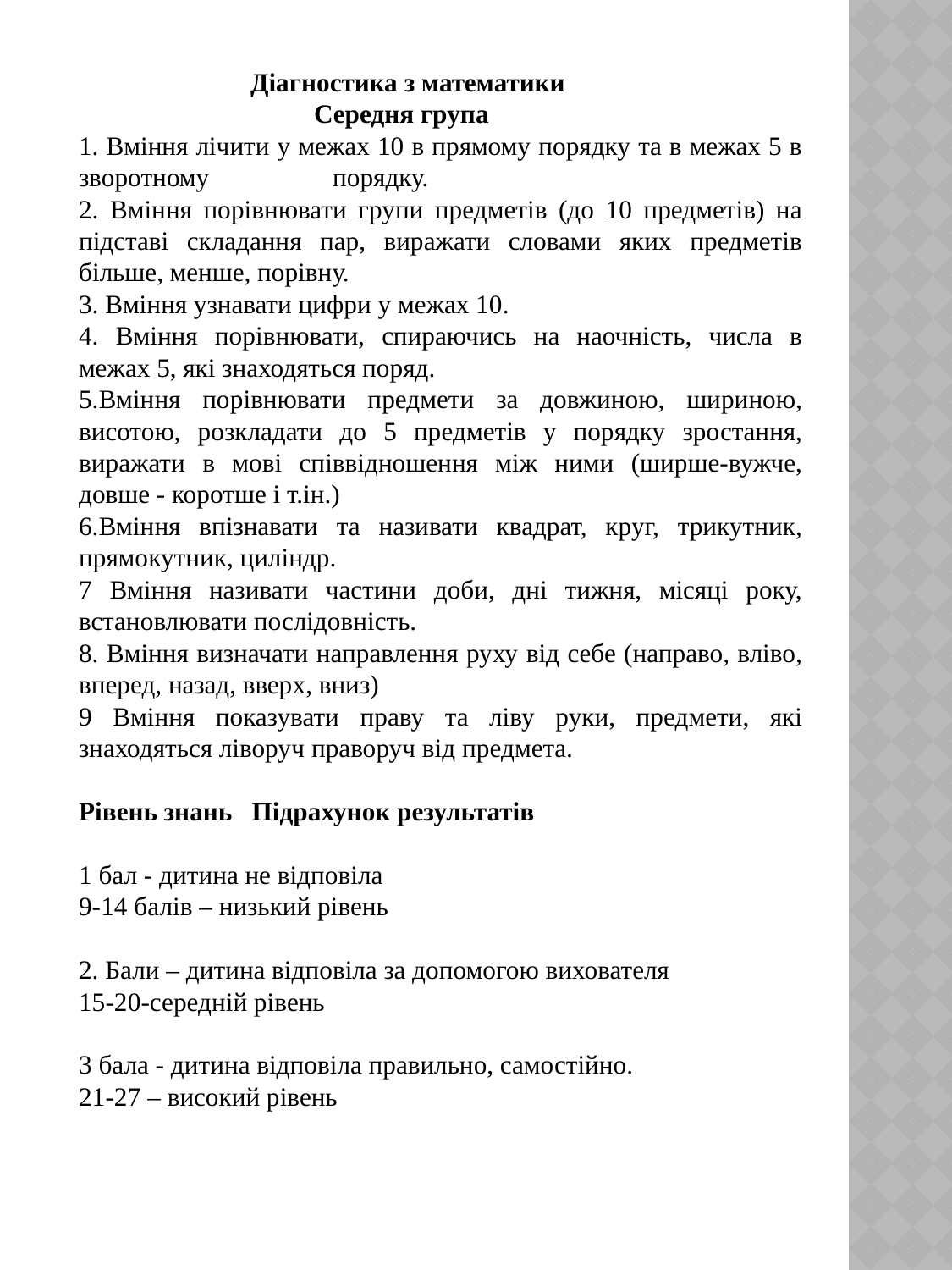

Діагностика з математики
Середня група
1. Вміння лічити у межах 10 в прямому порядку та в межах 5 в зворотному	порядку.
2. Вміння порівнювати групи предметів (до 10 предметів) на підставі складання пар, виражати словами яких предметів більше, менше, порівну.
3. Вміння узнавати цифри у межах 10.
4. Вміння порівнювати, спираючись на наочність, числа в межах 5, які знаходяться поряд.
5.Вміння порівнювати предмети за довжиною, шириною, висотою, розкладати до 5 предметів у порядку зростання, виражати в мові співвідношення між ними (ширше-вужче, довше - коротше і т.ін.)
6.Вміння впізнавати та називати квадрат, круг, трикутник, прямокутник, циліндр.
7 Вміння називати частини доби, дні тижня, місяці року, встановлювати послідовність.
8. Вміння визначати направлення руху від себе (направо, вліво, вперед, назад, вверх, вниз)
9 Вміння показувати праву та ліву руки, предмети, які знаходяться ліворуч праворуч від предмета.

Рівень знань   Підрахунок результатів

1 бал - дитина не відповіла
9-14 балів – низький рівень

2. Бали – дитина відповіла за допомогою вихователя
15-20-середній рівень

3 бала - дитина відповіла правильно, самостійно.
21-27 – високий рівень